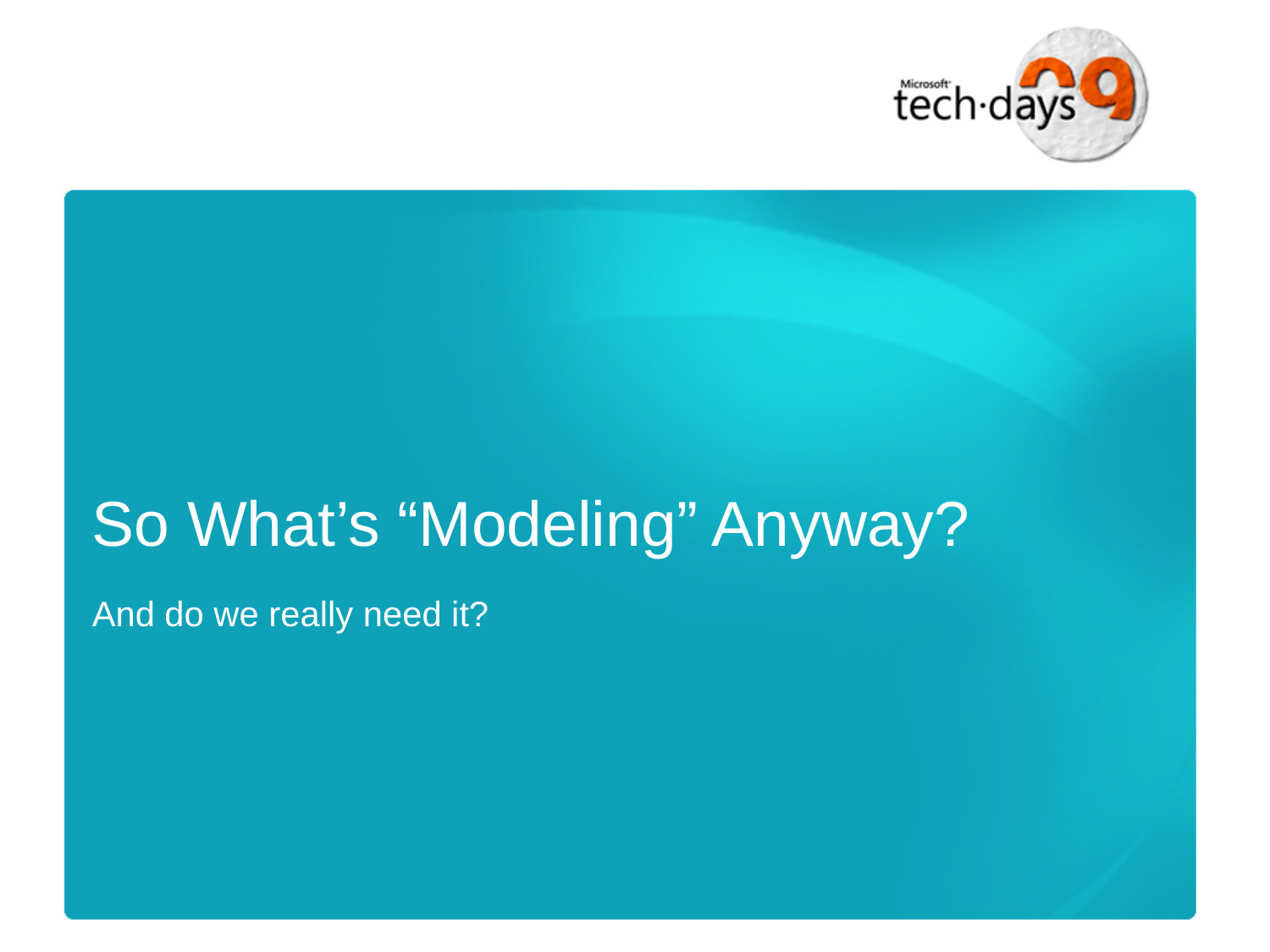

# So What’s “Modeling” Anyway?
And do we really need it?